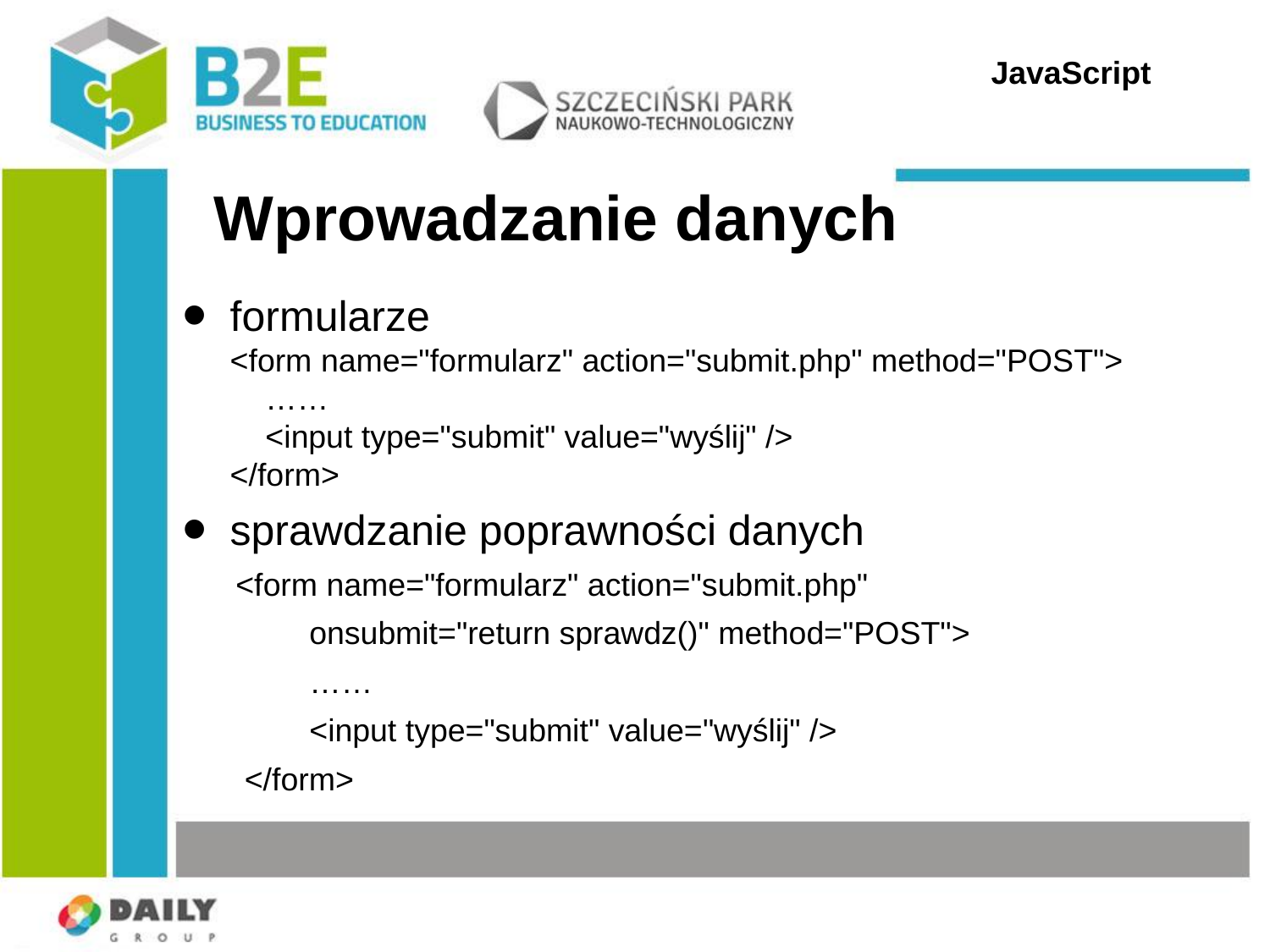

JavaScript
Wprowadzanie danych
formularze
<form name="formularz" action="submit.php" method="POST">
    ……
    <input type="submit" value="wyślij" />
</form>
sprawdzanie poprawności danych
      <form name="formularz" action="submit.php"
	onsubmit="return sprawdz()" method="POST">
	……
	<input type="submit" value="wyślij" />
       </form>